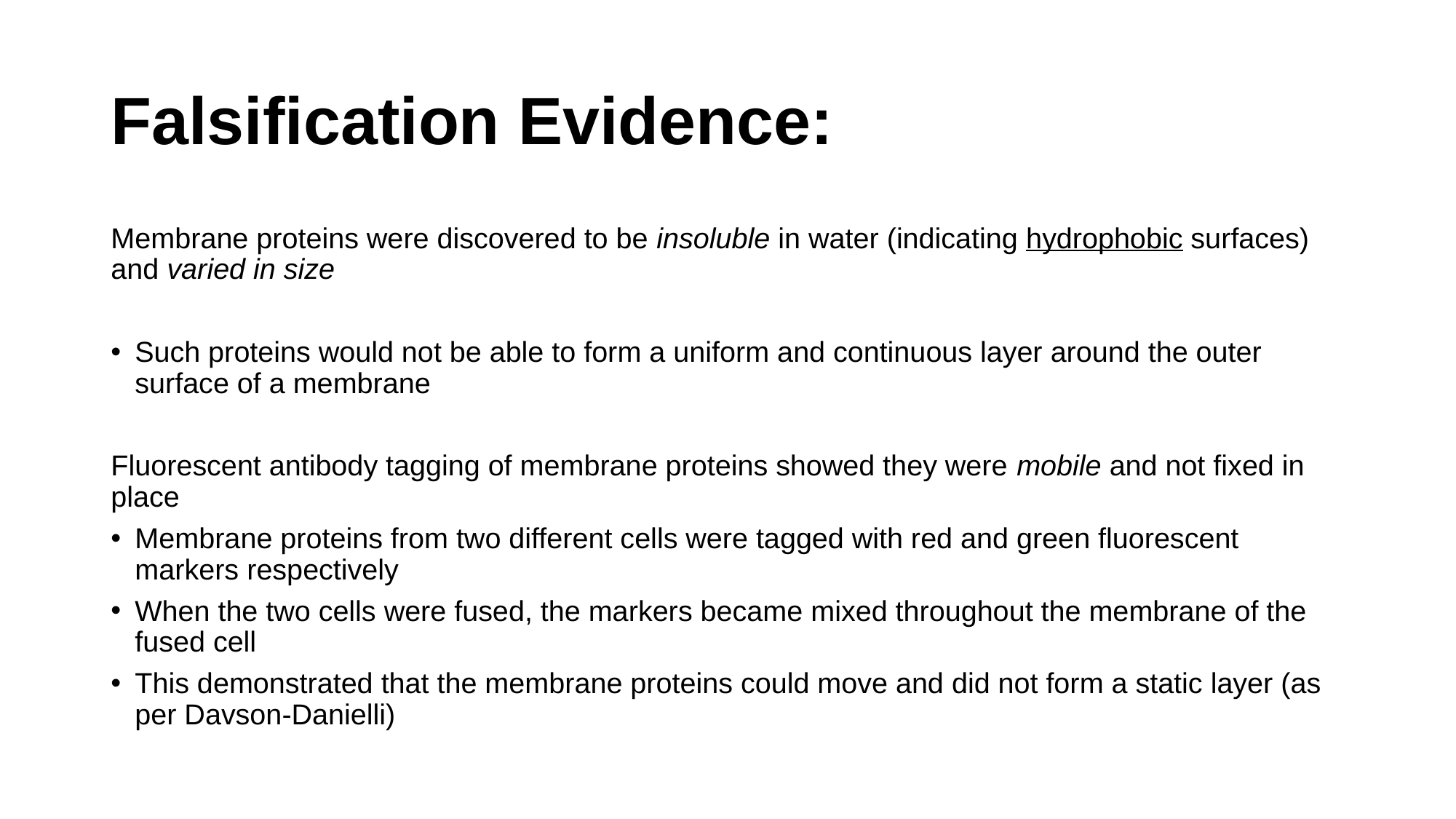

# Falsification Evidence:
Membrane proteins were discovered to be insoluble in water (indicating hydrophobic surfaces) and varied in size

Such proteins would not be able to form a uniform and continuous layer around the outer surface of a membrane

Fluorescent antibody tagging of membrane proteins showed they were mobile and not fixed in place
Membrane proteins from two different cells were tagged with red and green fluorescent markers respectively
When the two cells were fused, the markers became mixed throughout the membrane of the fused cell
This demonstrated that the membrane proteins could move and did not form a static layer (as per Davson-Danielli)